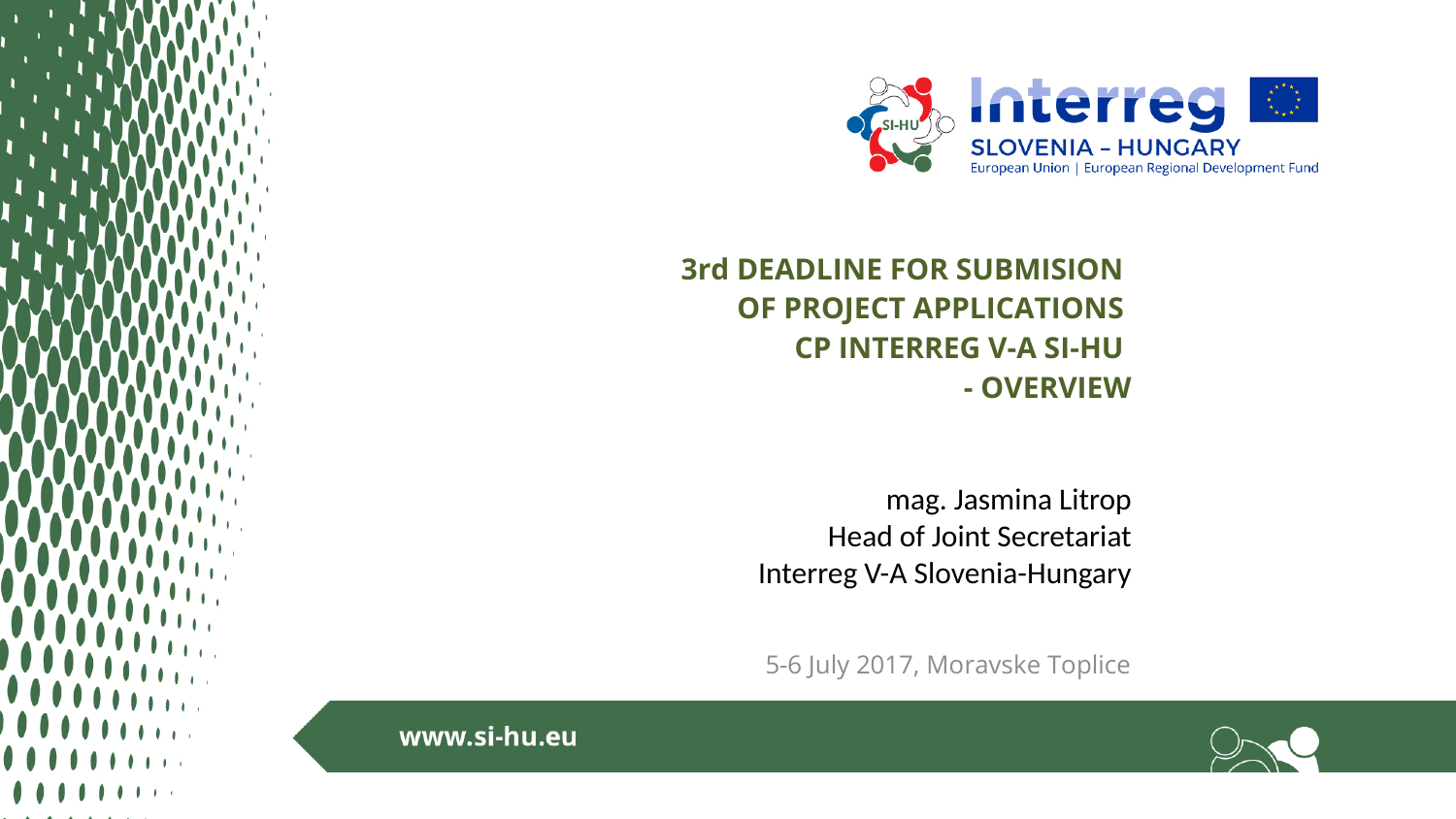

# 3rd DEADLINE FOR SUBMISION OF PROJECT APPLICATIONS CP INTERREG V-A SI-HU - OVERVIEW
mag. Jasmina Litrop
Head of Joint Secretariat
Interreg V-A Slovenia-Hungary

5-6 July 2017, Moravske Toplice